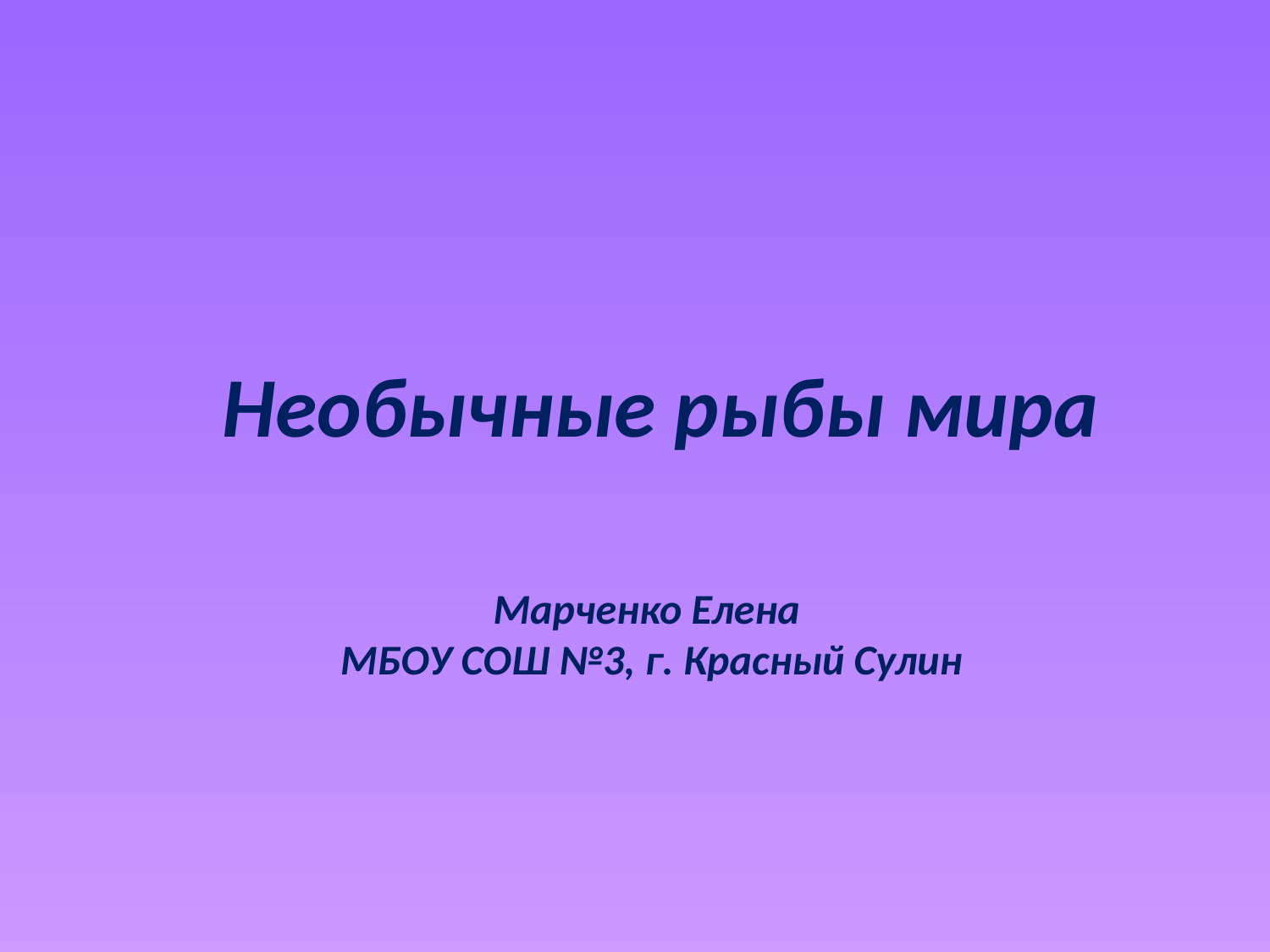

Необычные рыбы мира
Марченко Елена
МБОУ СОШ №3, г. Красный Сулин